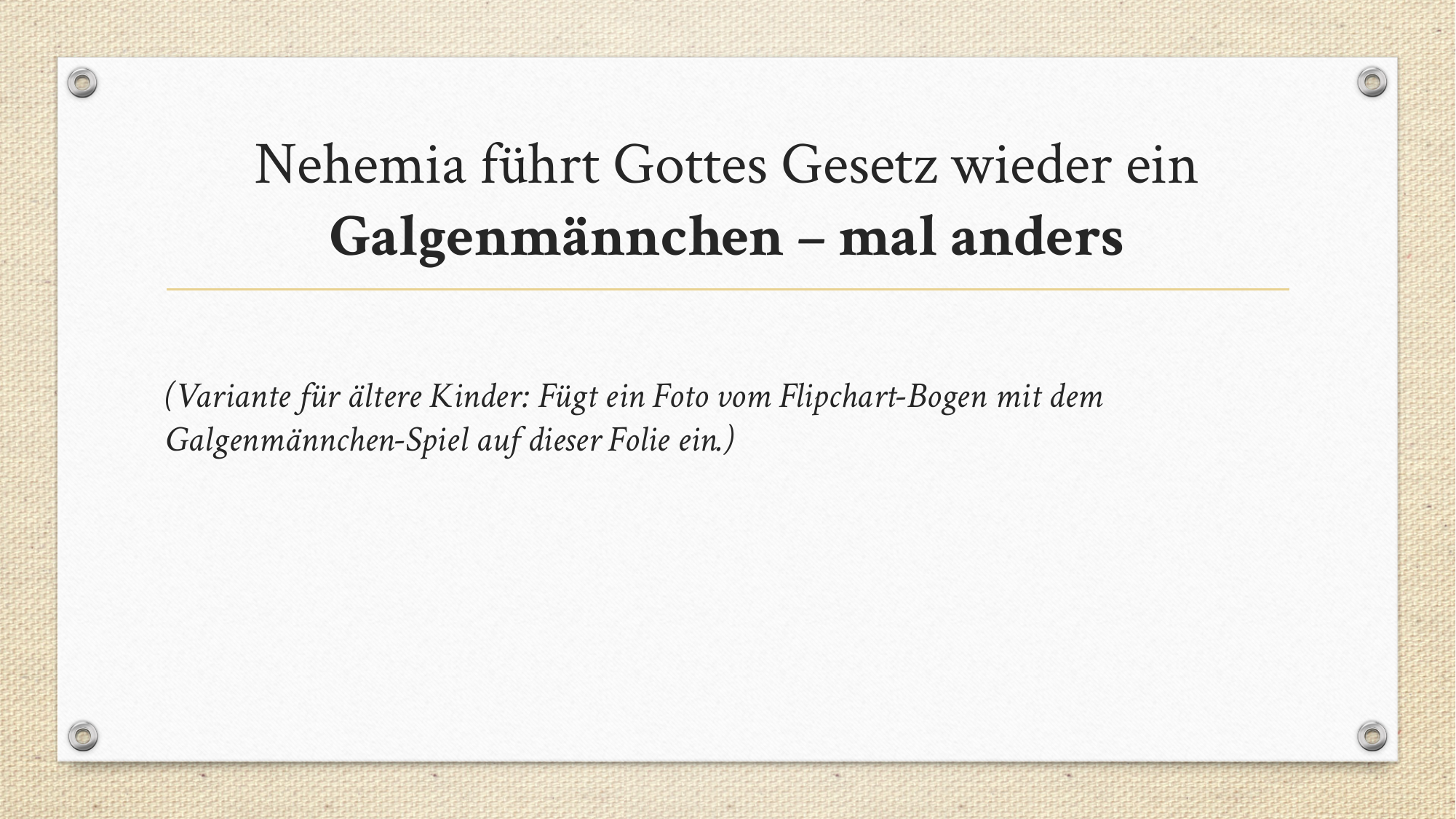

# Nehemia führt Gottes Gesetz wieder ein Galgenmännchen – mal anders

(Variante für ältere Kinder: Fügt ein Foto vom Flipchart-Bogen mit dem Galgenmännchen-Spiel auf dieser Folie ein.)